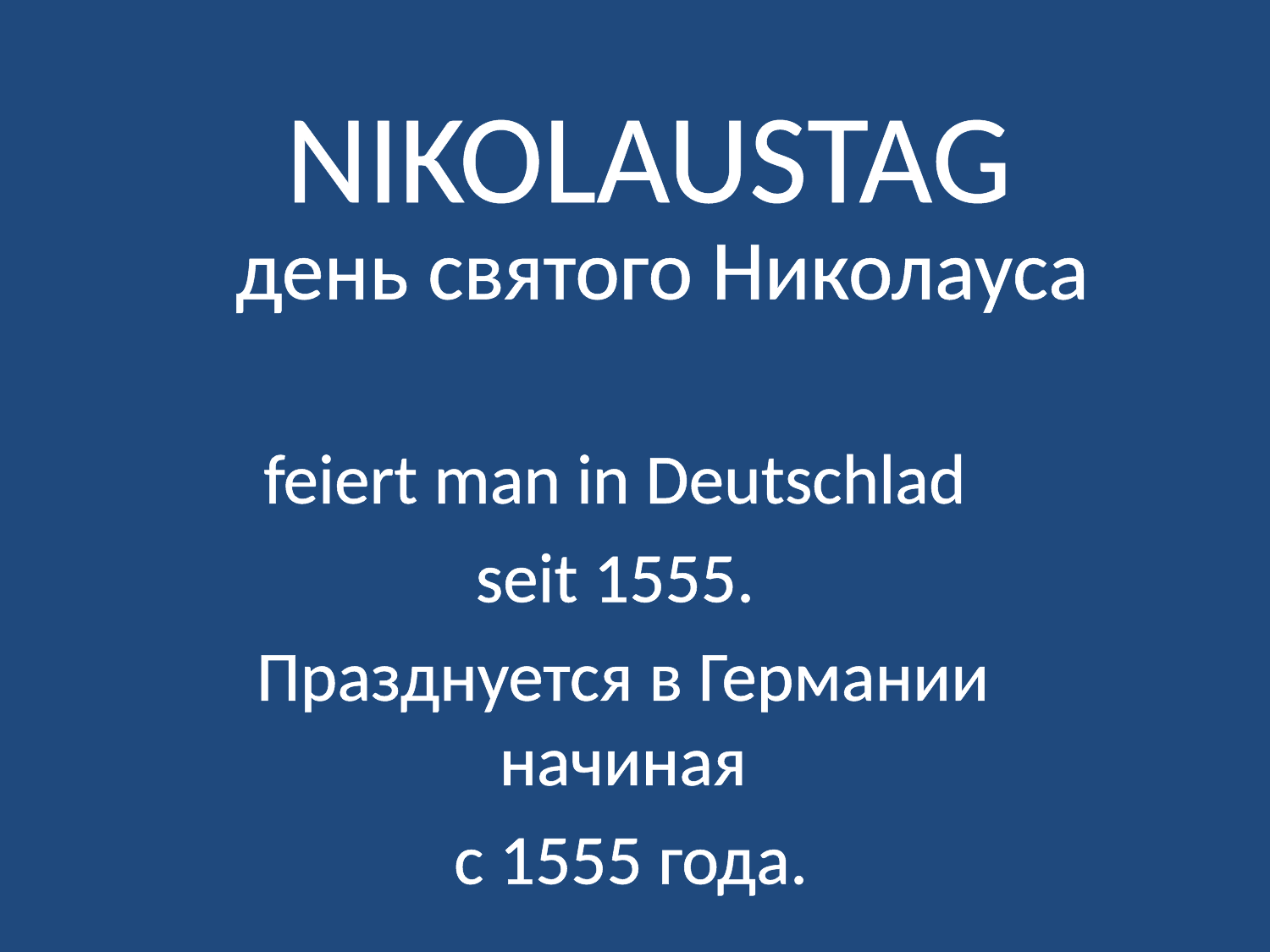

# NIKOLAUSTAG
день святого Николауса
feiert man in Deutschlad
seit 1555.
Празднуется в Германии начиная
 с 1555 года.